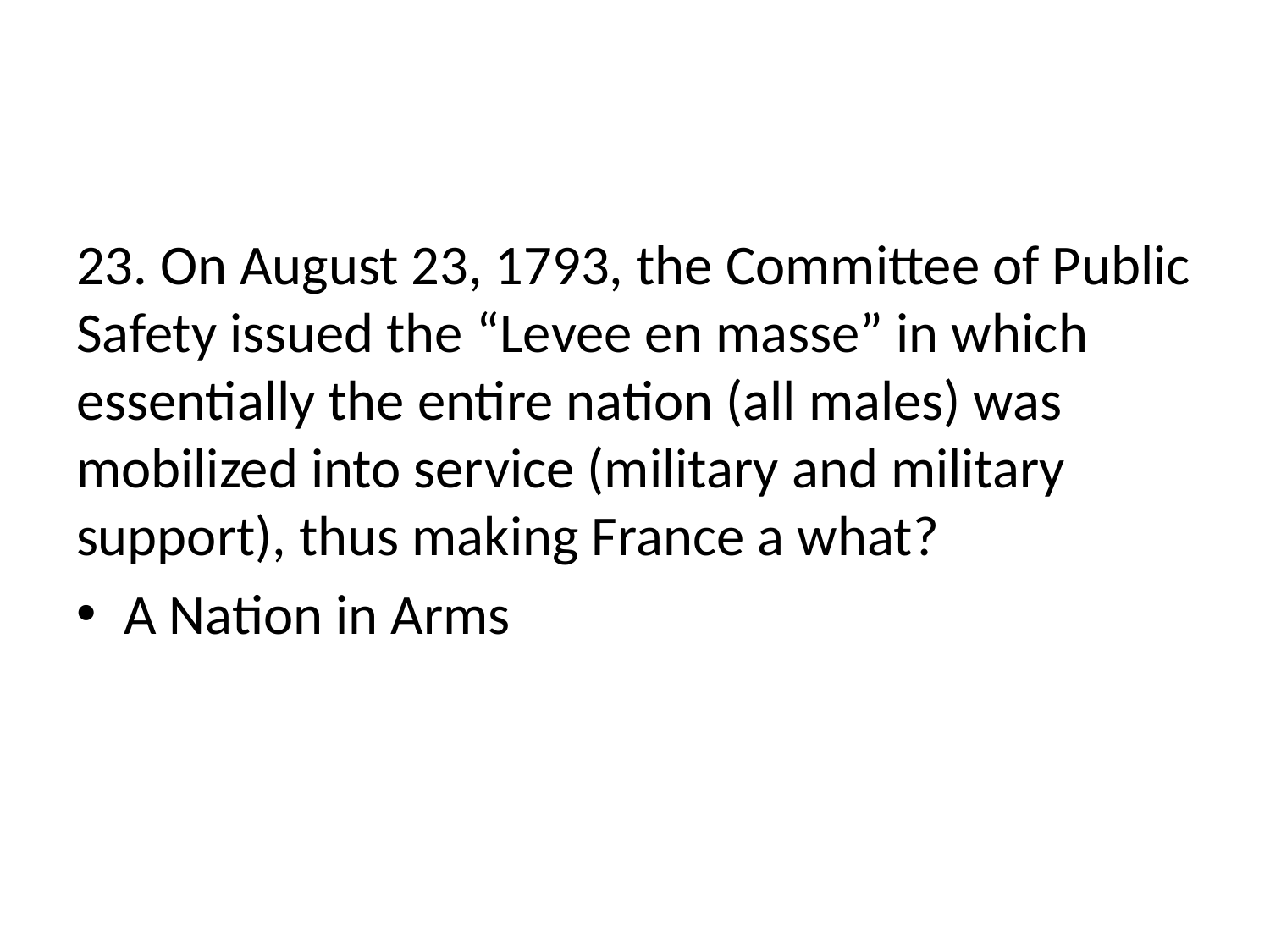

#
23. On August 23, 1793, the Committee of Public Safety issued the “Levee en masse” in which essentially the entire nation (all males) was mobilized into service (military and military support), thus making France a what?
A Nation in Arms